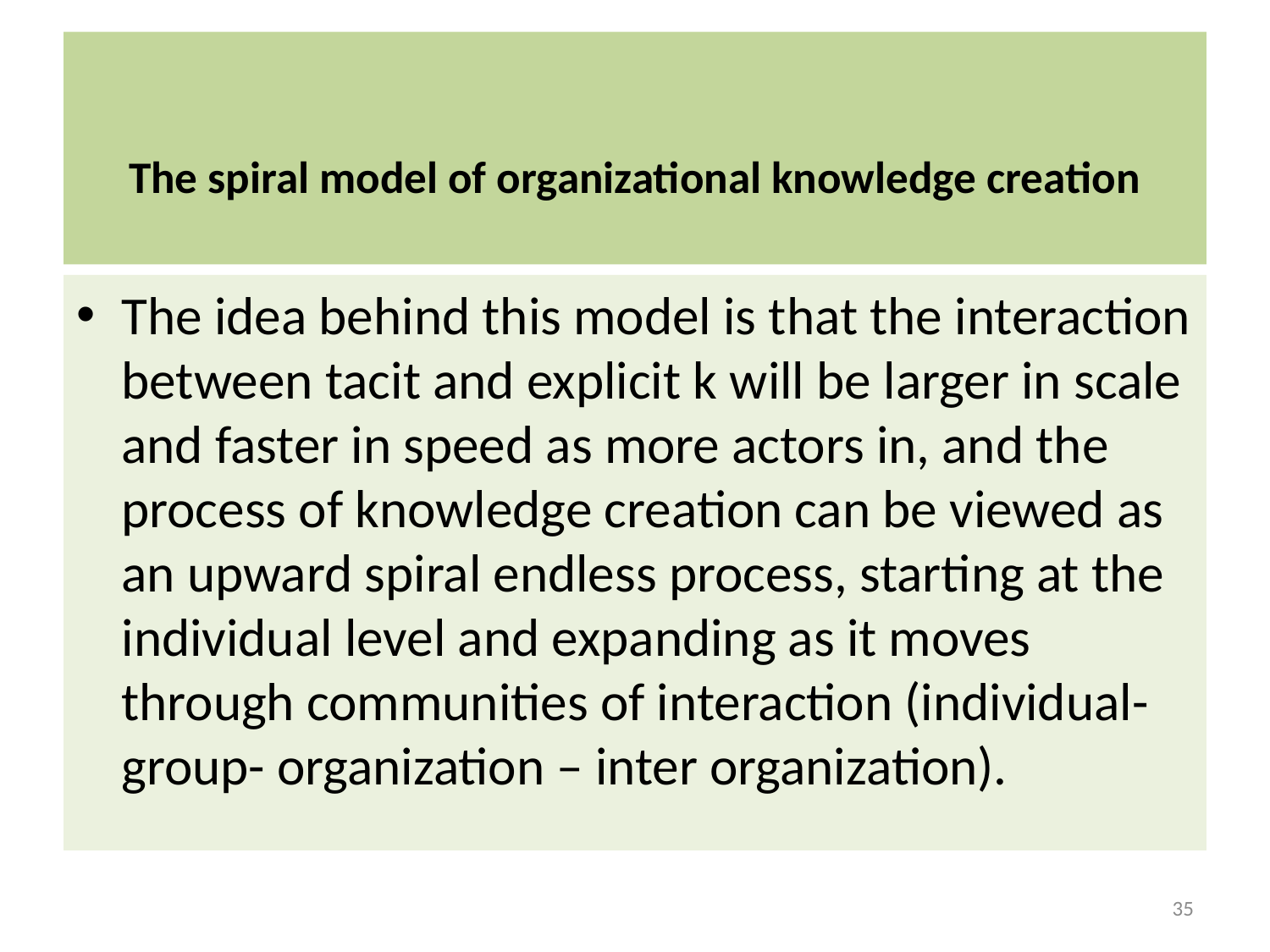

# The spiral model of organizational knowledge creation
The idea behind this model is that the interaction between tacit and explicit k will be larger in scale and faster in speed as more actors in, and the process of knowledge creation can be viewed as an upward spiral endless process, starting at the individual level and expanding as it moves through communities of interaction (individual- group- organization – inter organization).

35